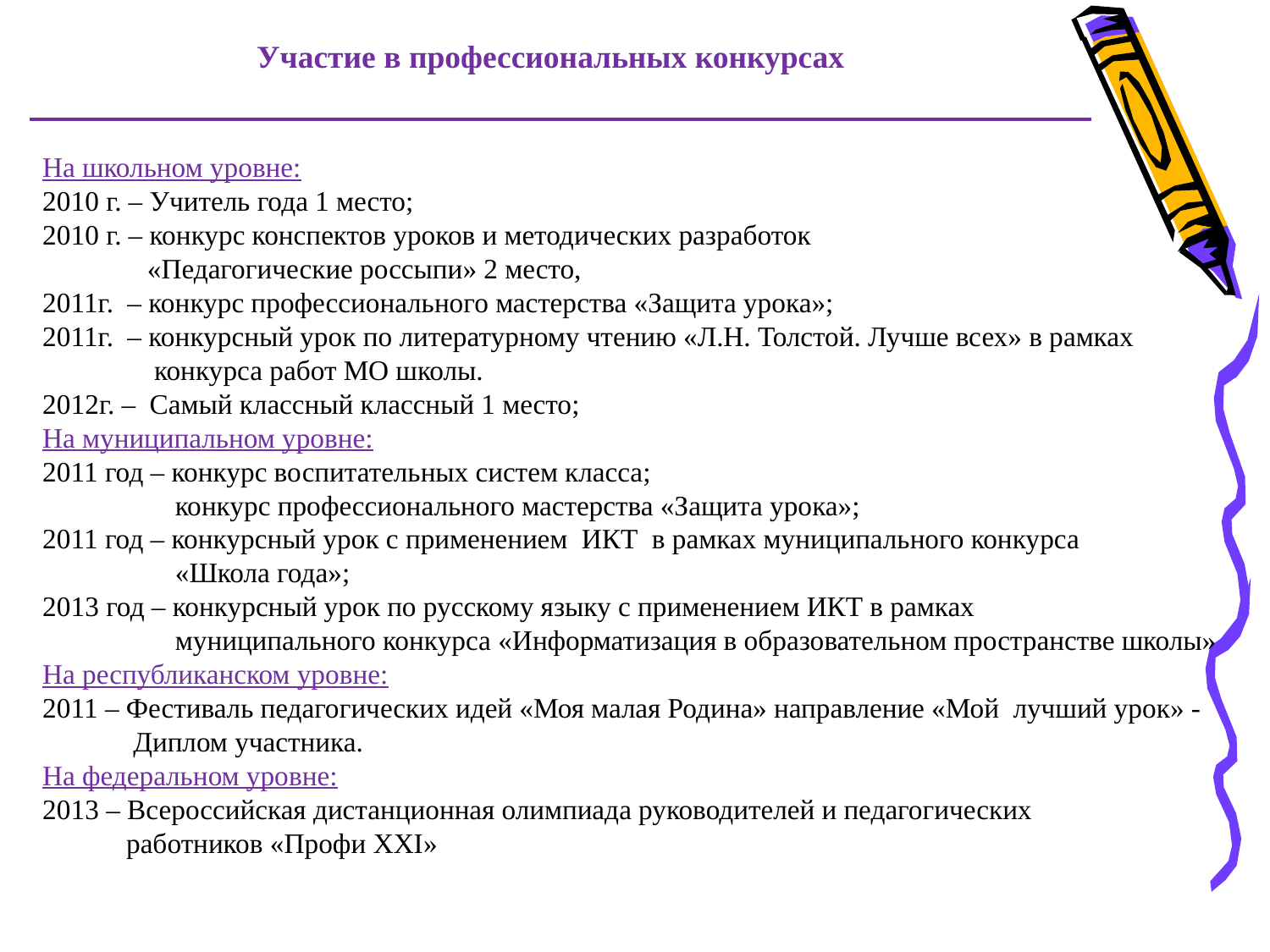

Участие в профессиональных конкурсах
На школьном уровне:
2010 г. – Учитель года 1 место;
2010 г. – конкурс конспектов уроков и методических разработок
               «Педагогические россыпи» 2 место,
2011г.  – конкурс профессионального мастерства «Защита урока»;
2011г.  – конкурсный урок по литературному чтению «Л.Н. Толстой. Лучше всех» в рамках
                конкурса работ МО школы.
2012г. –  Самый классный классный 1 место;
На муниципальном уровне:
2011 год – конкурс воспитательных систем класса;
                   конкурс профессионального мастерства «Защита урока»;
2011 год – конкурсный урок с применением  ИКТ  в рамках муниципального конкурса
                   «Школа года»;
2013 год – конкурсный урок по русскому языку с применением ИКТ в рамках
                   муниципального конкурса «Информатизация в образовательном пространстве школы»
На республиканском уровне:
2011 – Фестиваль педагогических идей «Моя малая Родина» направление «Мой  лучший урок» -
             Диплом участника.
На федеральном уровне:
2013 – Всероссийская дистанционная олимпиада руководителей и педагогических
            работников «Профи XXI»